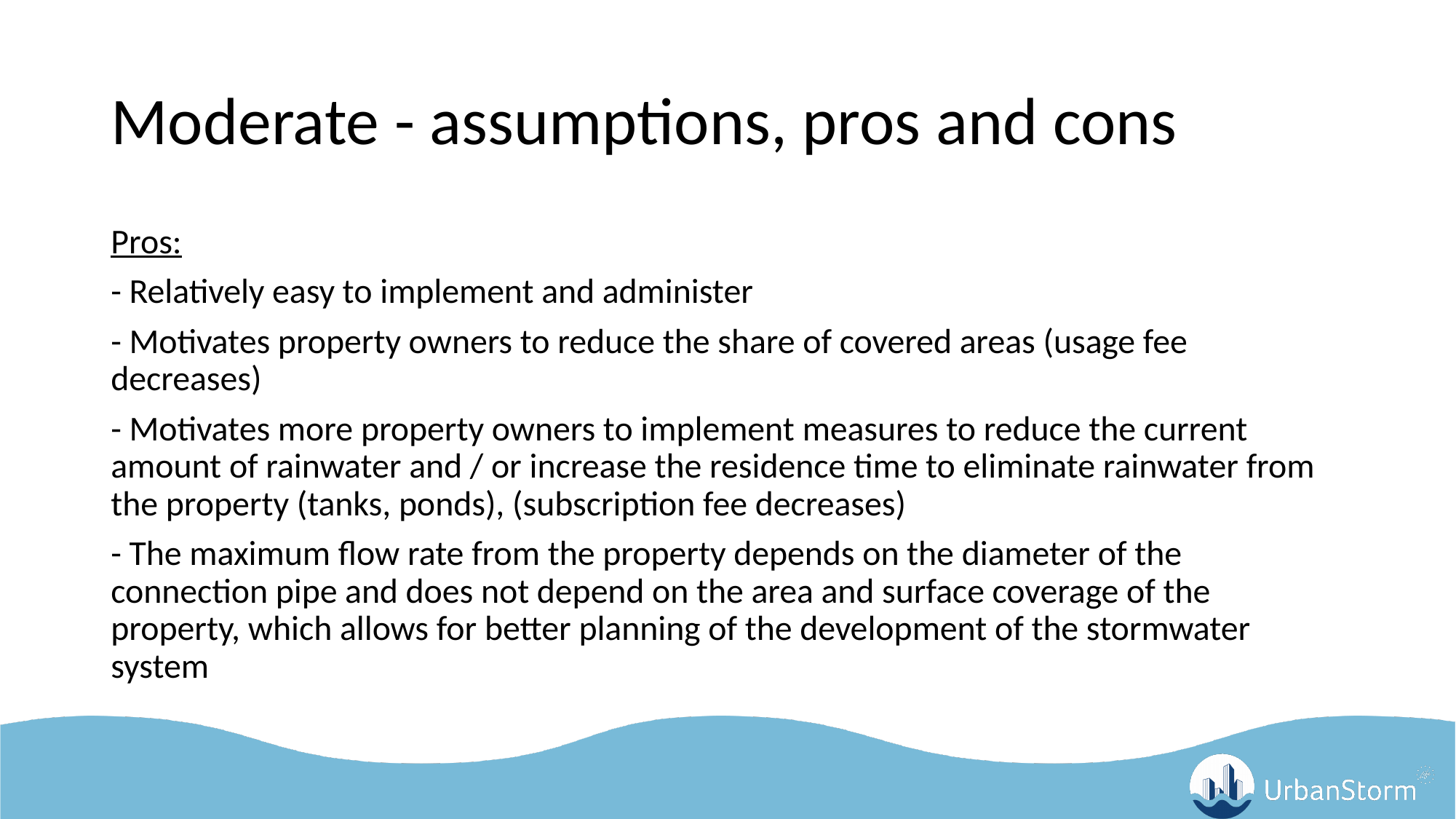

# Moderate - assumptions, pros and cons
Pros:
- Relatively easy to implement and administer
- Motivates property owners to reduce the share of covered areas (usage fee   decreases)
- Motivates more property owners to implement measures to reduce the current amount of rainwater and / or increase the residence time to eliminate rainwater from the property (tanks, ponds), (subscription fee decreases)
- The maximum flow rate from the property depends on the diameter of the connection pipe and does not depend on the area and surface coverage of the property, which allows for better planning of the development of the stormwater system